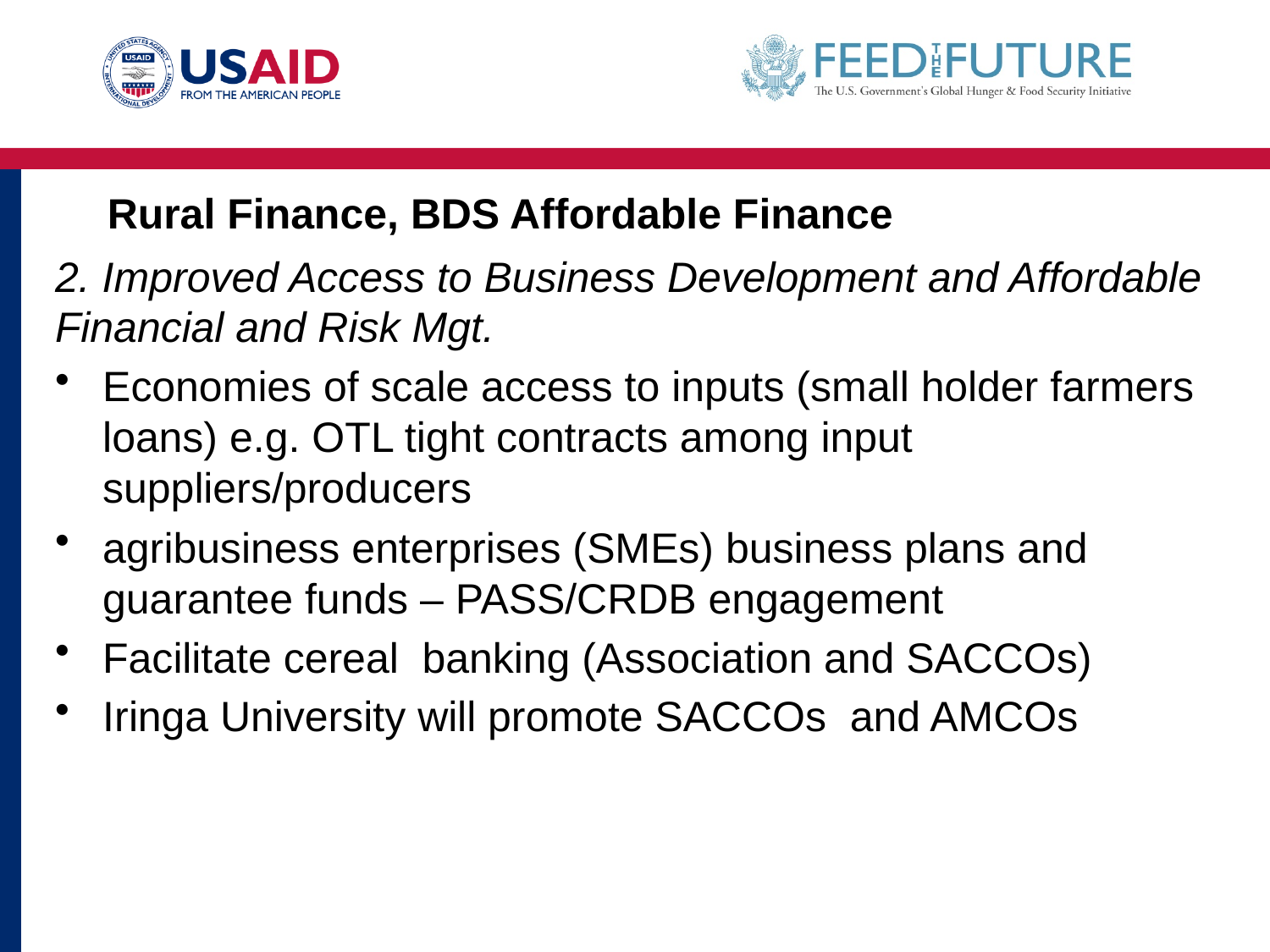

# Rural Finance, BDS Affordable Finance
2. Improved Access to Business Development and Affordable Financial and Risk Mgt.
Economies of scale access to inputs (small holder farmers loans) e.g. OTL tight contracts among input suppliers/producers
agribusiness enterprises (SMEs) business plans and guarantee funds – PASS/CRDB engagement
Facilitate cereal  banking (Association and SACCOs)
Iringa University will promote SACCOs  and AMCOs